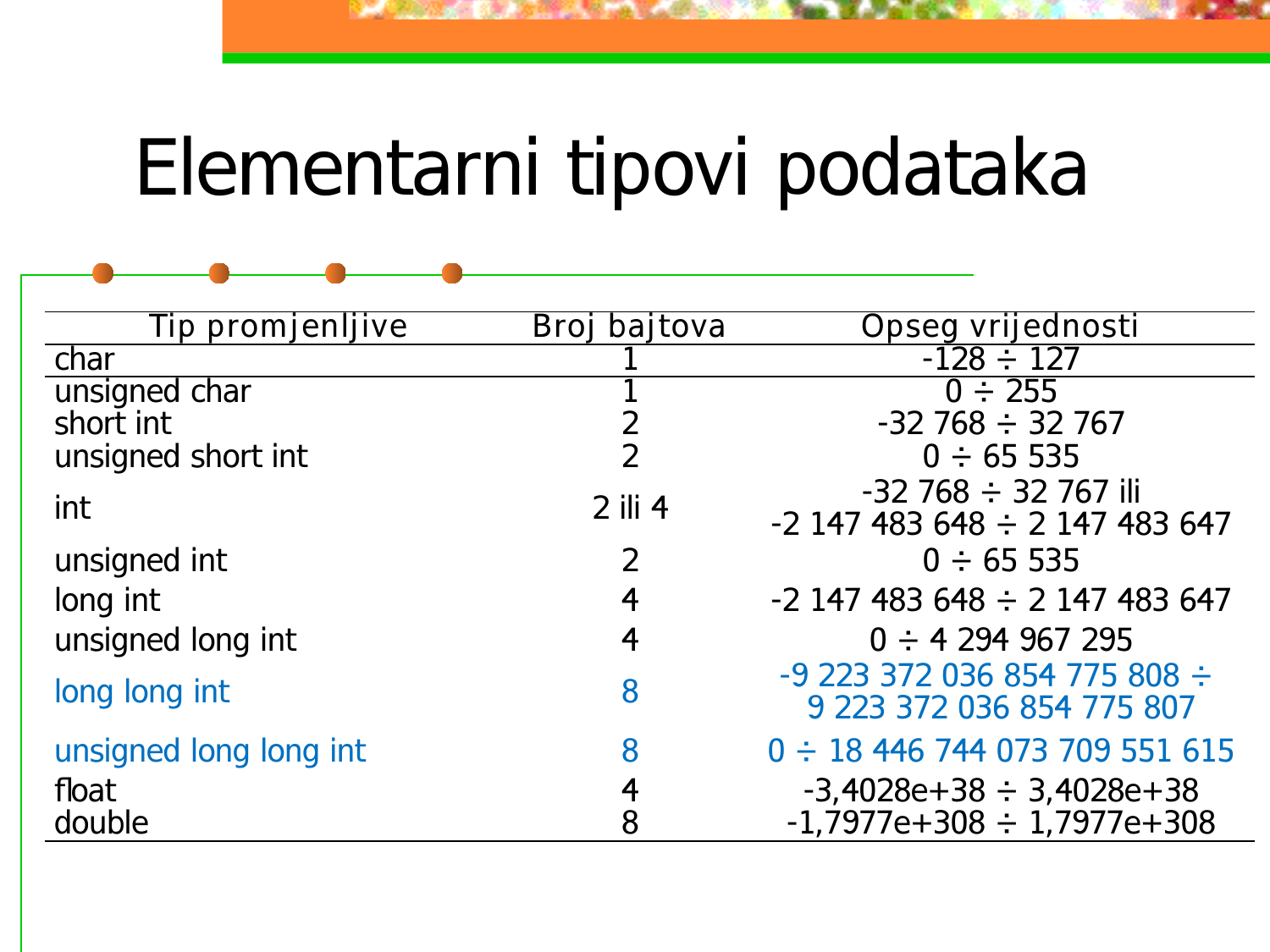

# Elementarni tipovi podataka
| Tip promjenljive | Broj bajtova | Opseg vrijednosti |
| --- | --- | --- |
| char | 1 | -128 ÷ 127 |
| unsigned char | 1 | 0 ÷ 255 |
| short int | 2 | -32 768 ÷ 32 767 |
| unsigned short int | 2 | 0 ÷ 65 535 |
| int | 2 ili 4 | -32 768 ÷ 32 767 ili -2 147 483 648 ÷ 2 147 483 647 |
| unsigned int | 2 | 0 ÷ 65 535 |
| long int | 4 | -2 147 483 648 ÷ 2 147 483 647 |
| unsigned long int | 4 | 0 ÷ 4 294 967 295 |
| long long int | 8 | -9 223 372 036 854 775 808 ÷ 9 223 372 036 854 775 807 |
| unsigned long long int | 8 | 0 ÷ 18 446 744 073 709 551 615 |
| float | 4 | -3,4028e+38 ÷ 3,4028e+38 |
| double | 8 | -1,7977e+308 ÷ 1,7977e+308 |